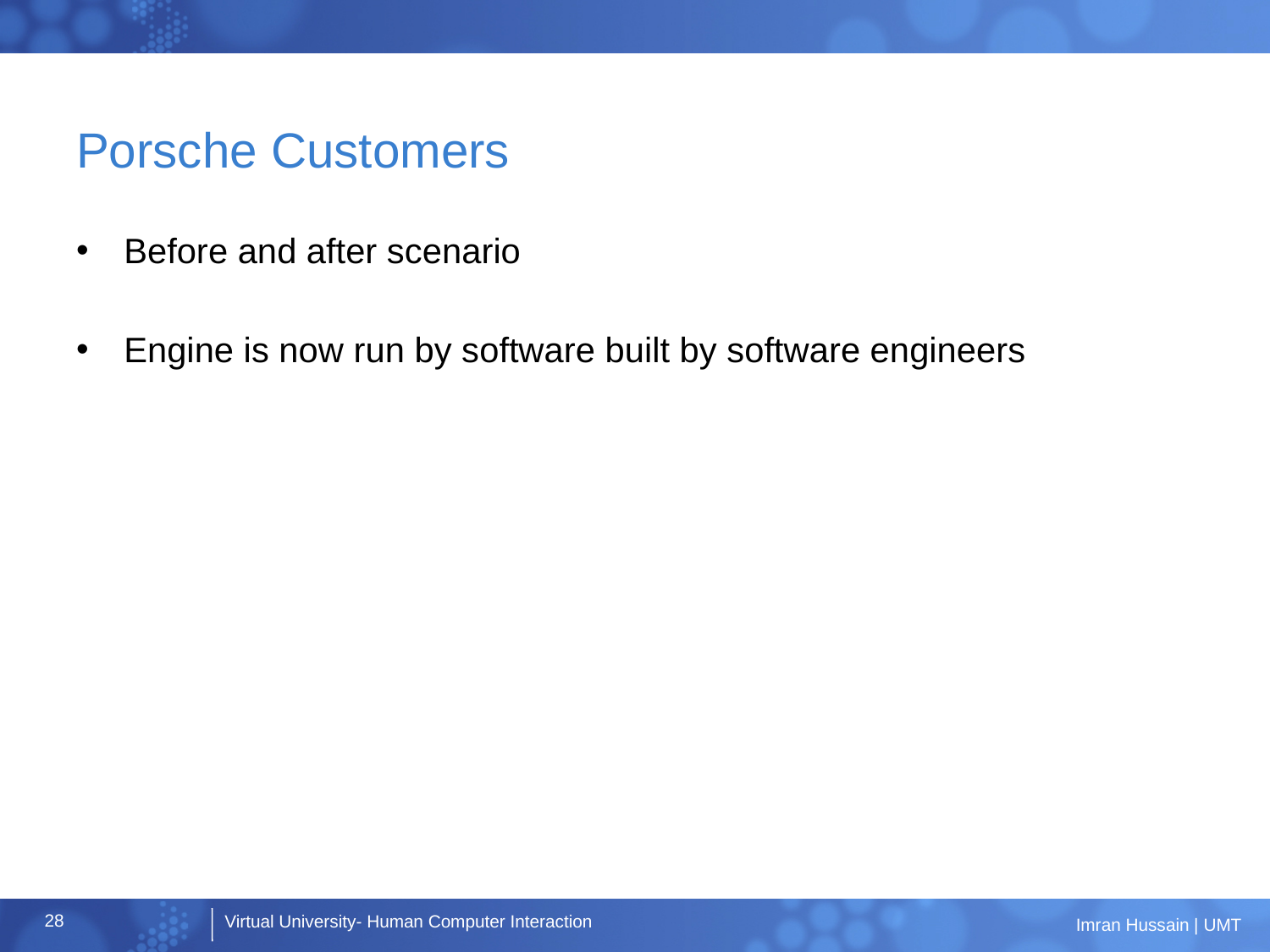

# Porsche Customers
Before and after scenario

Engine is now run by software built by software engineers